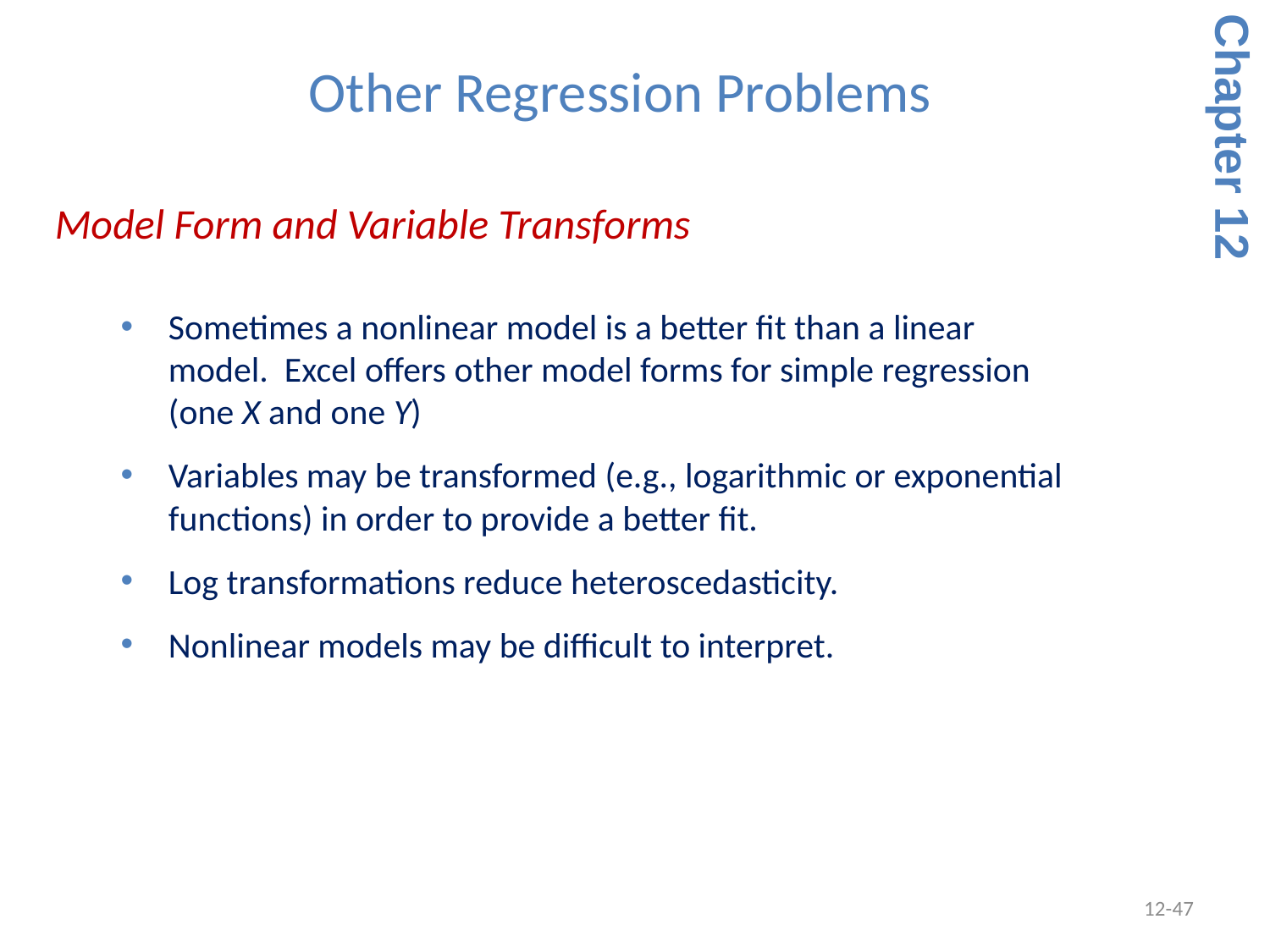

Other Regression Problems
Chapter 12
 Model Form and Variable Transforms
Sometimes a nonlinear model is a better fit than a linear model.  Excel offers other model forms for simple regression (one X and one Y)
Variables may be transformed (e.g., logarithmic or exponential functions) in order to provide a better fit.
Log transformations reduce heteroscedasticity.
Nonlinear models may be difficult to interpret.
12-47